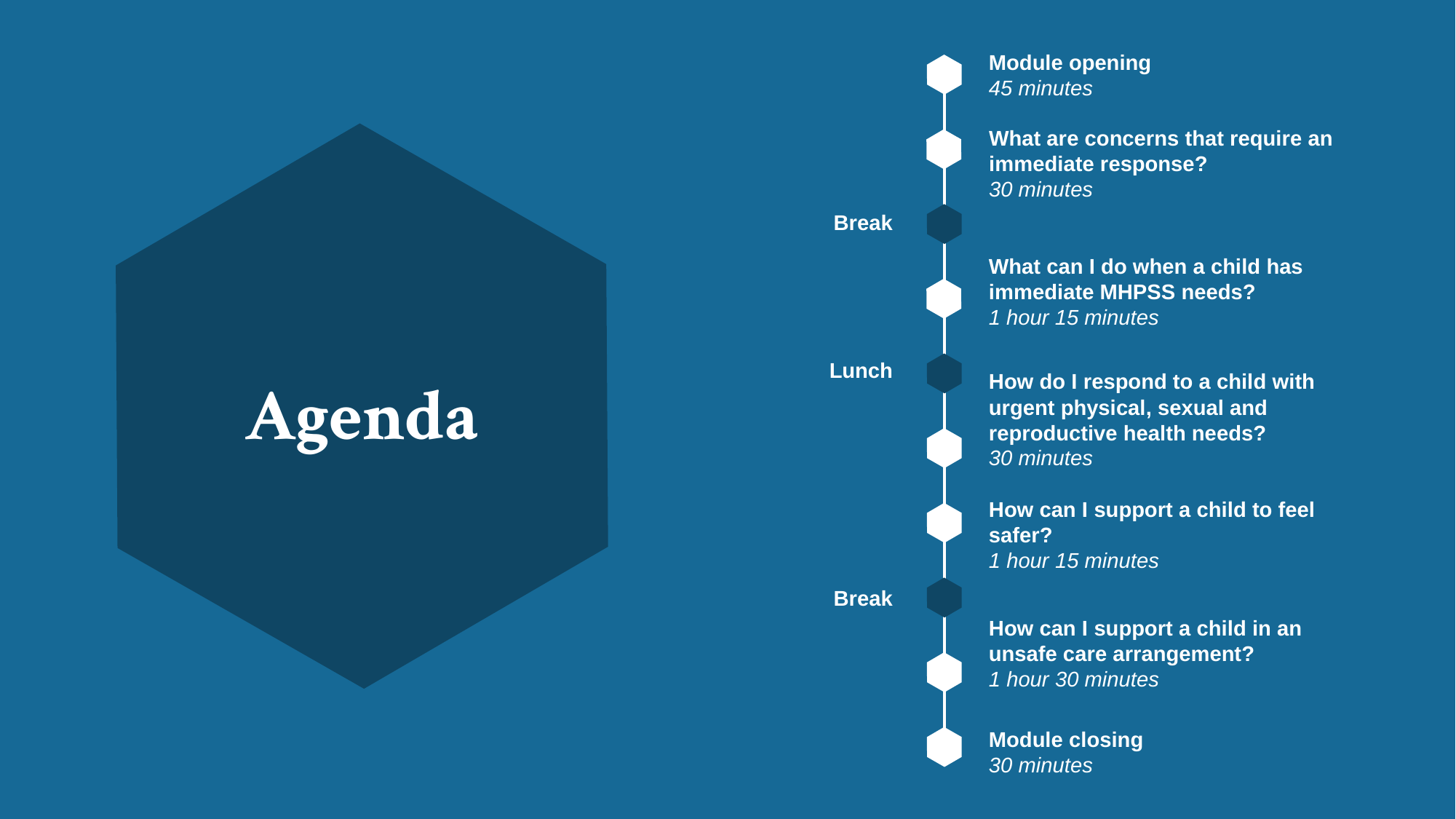

Module opening
45 minutes

What are concerns that require an immediate response?
30 minutes

Break

What can I do when a child has immediate MHPSS needs?
1 hour 15 minutes

Lunch

How do I respond to a child with urgent physical, sexual and reproductive health needs?
30 minutes
# Agenda

How can I support a child to feel safer?
1 hour 15 minutes

Break

How can I support a child in an unsafe care arrangement?
1 hour 30 minutes

Module closing
30 minutes